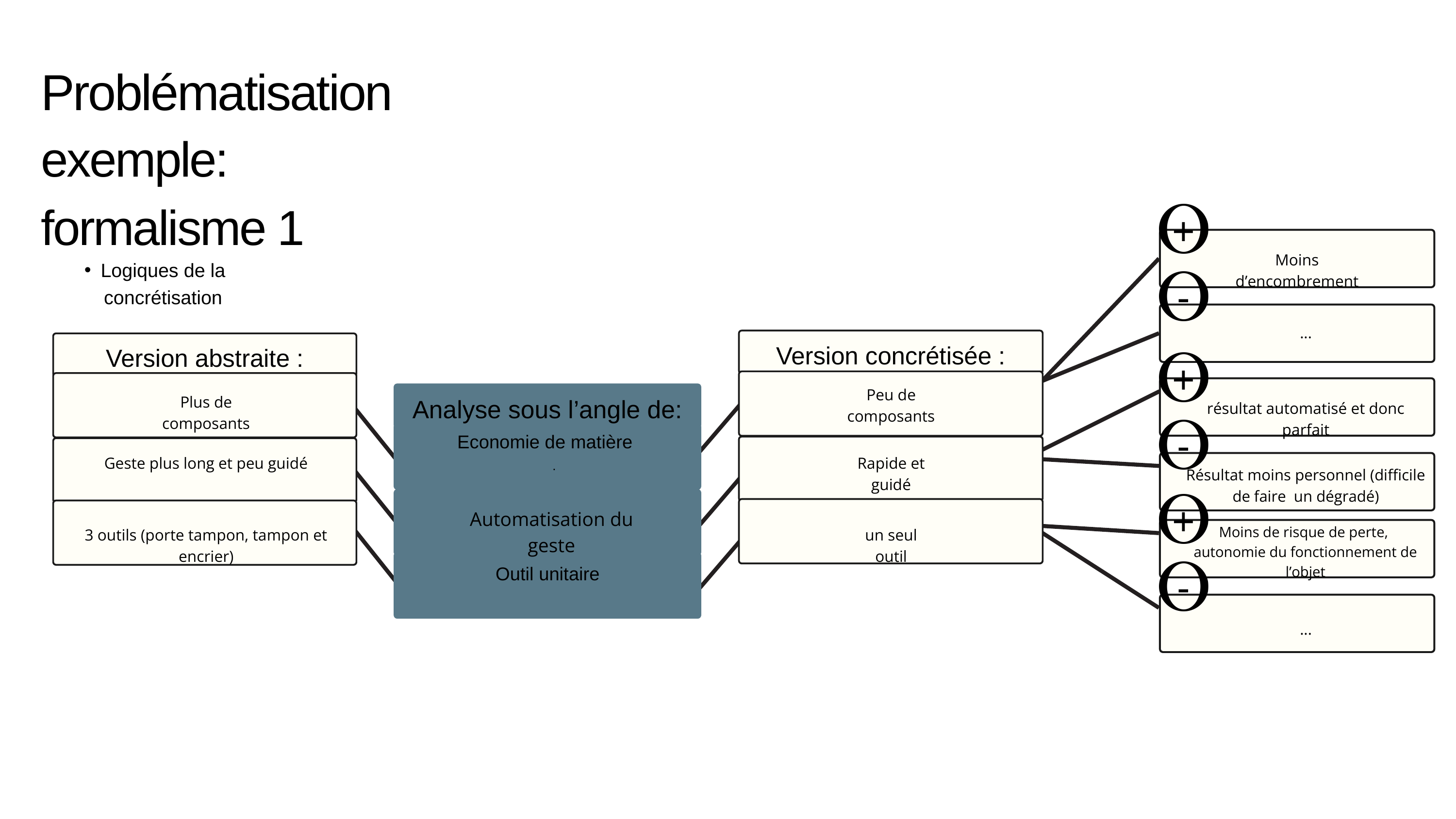

Problématisation
exemple: formalisme 1

+

Moins d’encombrement
Logiques de la concrétisation

Version concrétisée :
Version abstraite :

Peu de composants

Analyse sous l’angle de:
Plus de composants

Economie de matière

Geste plus long et peu guidé
Rapide et guidé

.

Automatisation du geste

3 outils (porte tampon, tampon et encrier)
un seul outil

Outil unitaire
-

...
+

résultat automatisé et donc parfait
-

Résultat moins personnel (difficile de faire  un dégradé)
+

Moins de risque de perte,
autonomie du fonctionnement de l’objet
-

...